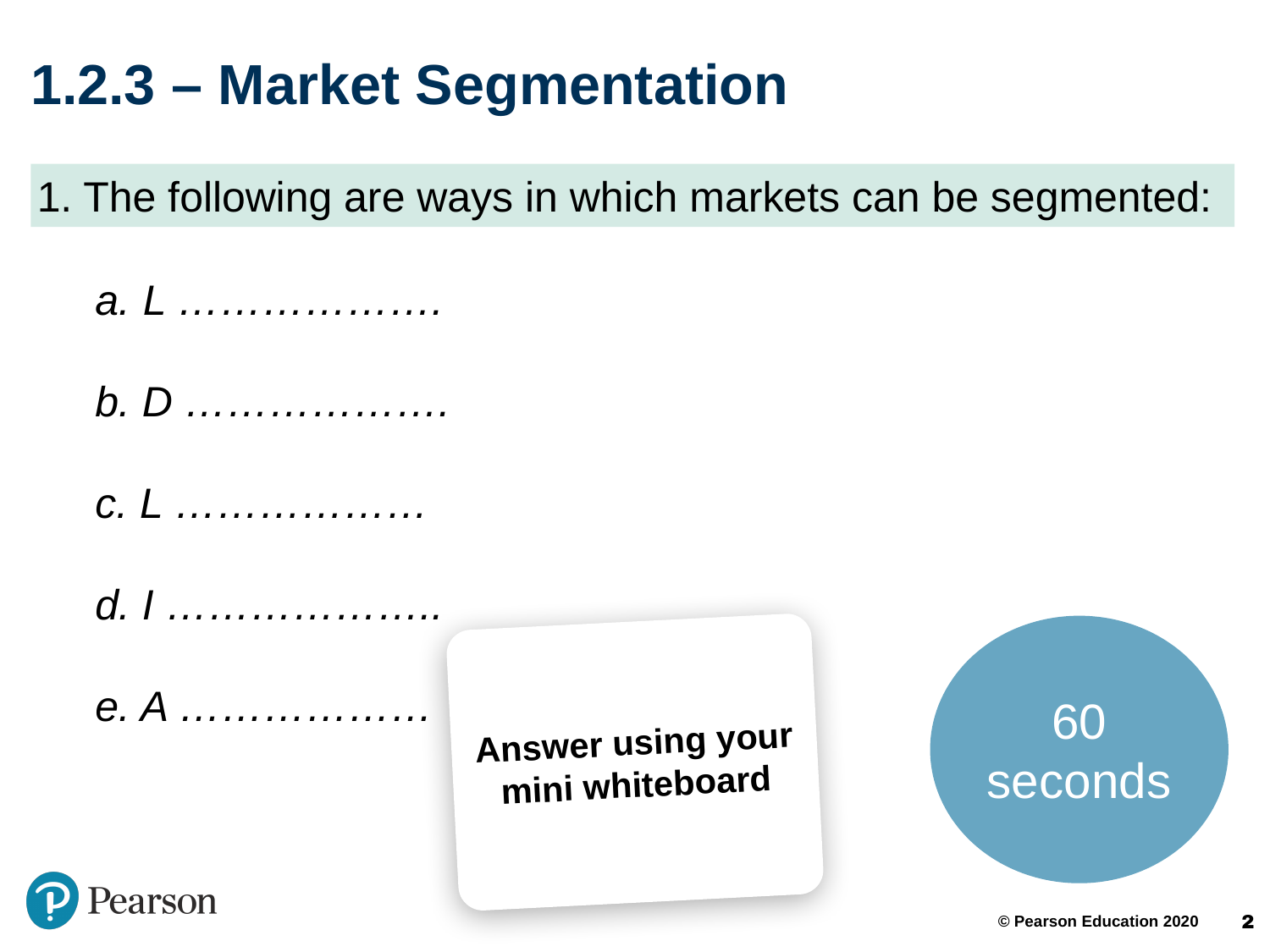

# 1.2.3 – Market Segmentation
1. The following are ways in which markets can be segmented:
L ……………….

b. D ……………….

c. L ………………

d. I ………………..

e. A ………………

60 seconds

Answer using your mini whiteboard

2